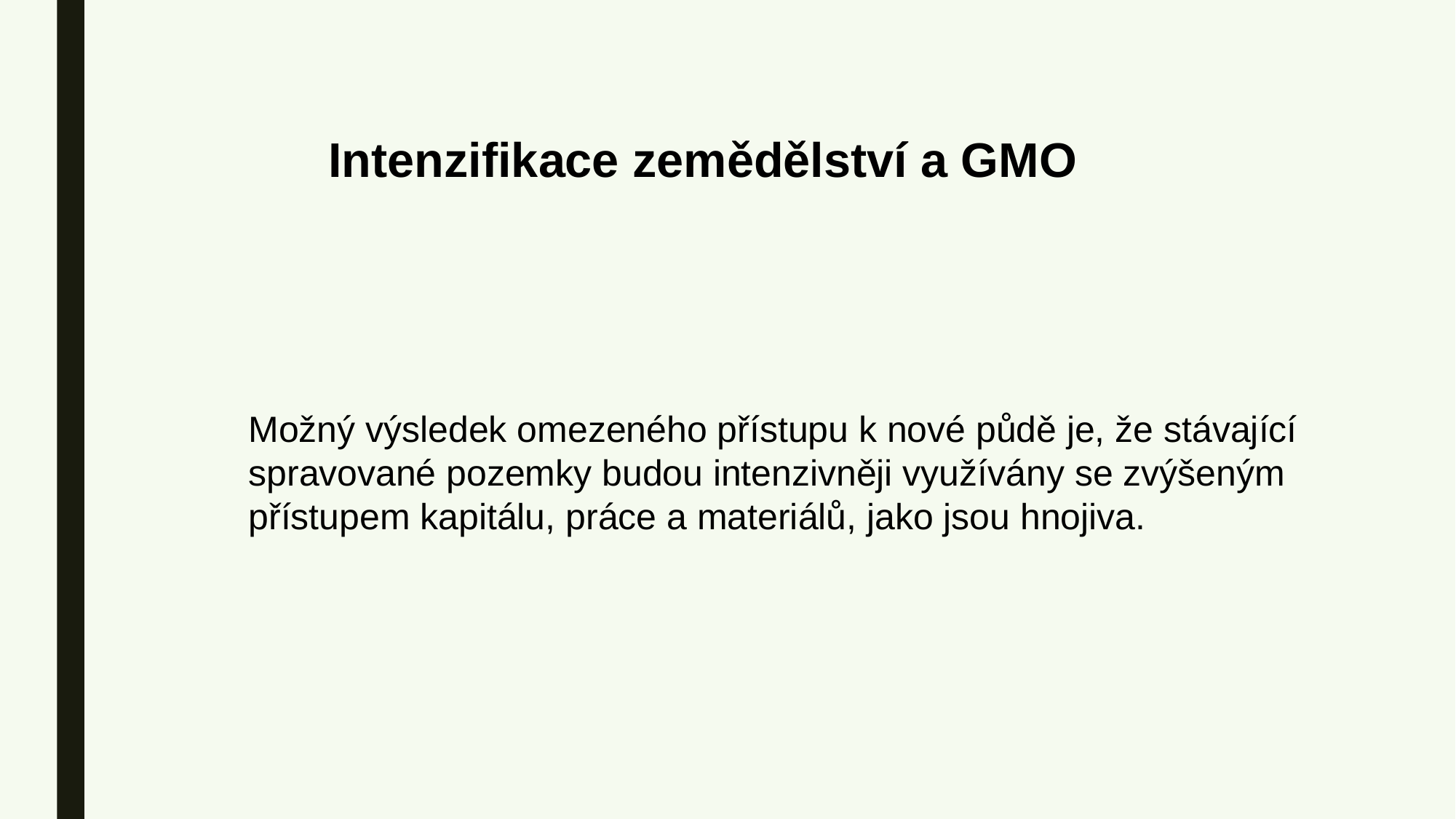

Intenzifikace zemědělství a GMO
Možný výsledek omezeného přístupu k nové půdě je, že stávající spravované pozemky budou intenzivněji využívány se zvýšeným přístupem kapitálu, práce a materiálů, jako jsou hnojiva.